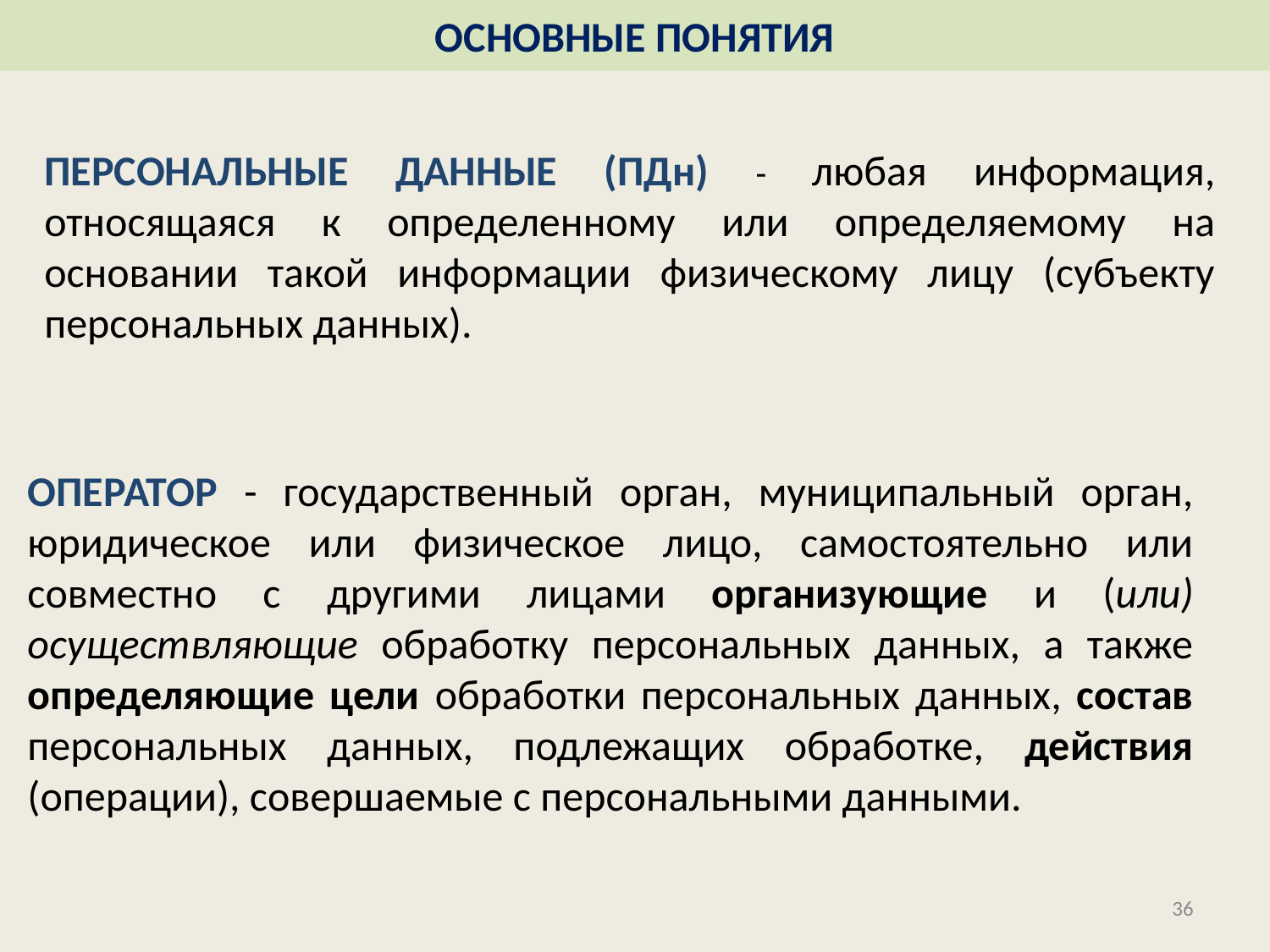

ОСНОВНЫЕ ПОНЯТИЯ
ПЕРСОНАЛЬНЫЕ ДАННЫЕ (ПДн) - любая информация, относящаяся к определенному или определяемому на основании такой информации физическому лицу (субъекту персональных данных).

ОПЕРАТОР - государственный орган, муниципальный орган, юридическое или физическое лицо, самостоятельно или совместно с другими лицами организующие и (или) осуществляющие обработку персональных данных, а также определяющие цели обработки персональных данных, состав персональных данных, подлежащих обработке, действия (операции), совершаемые с персональными данными.
36